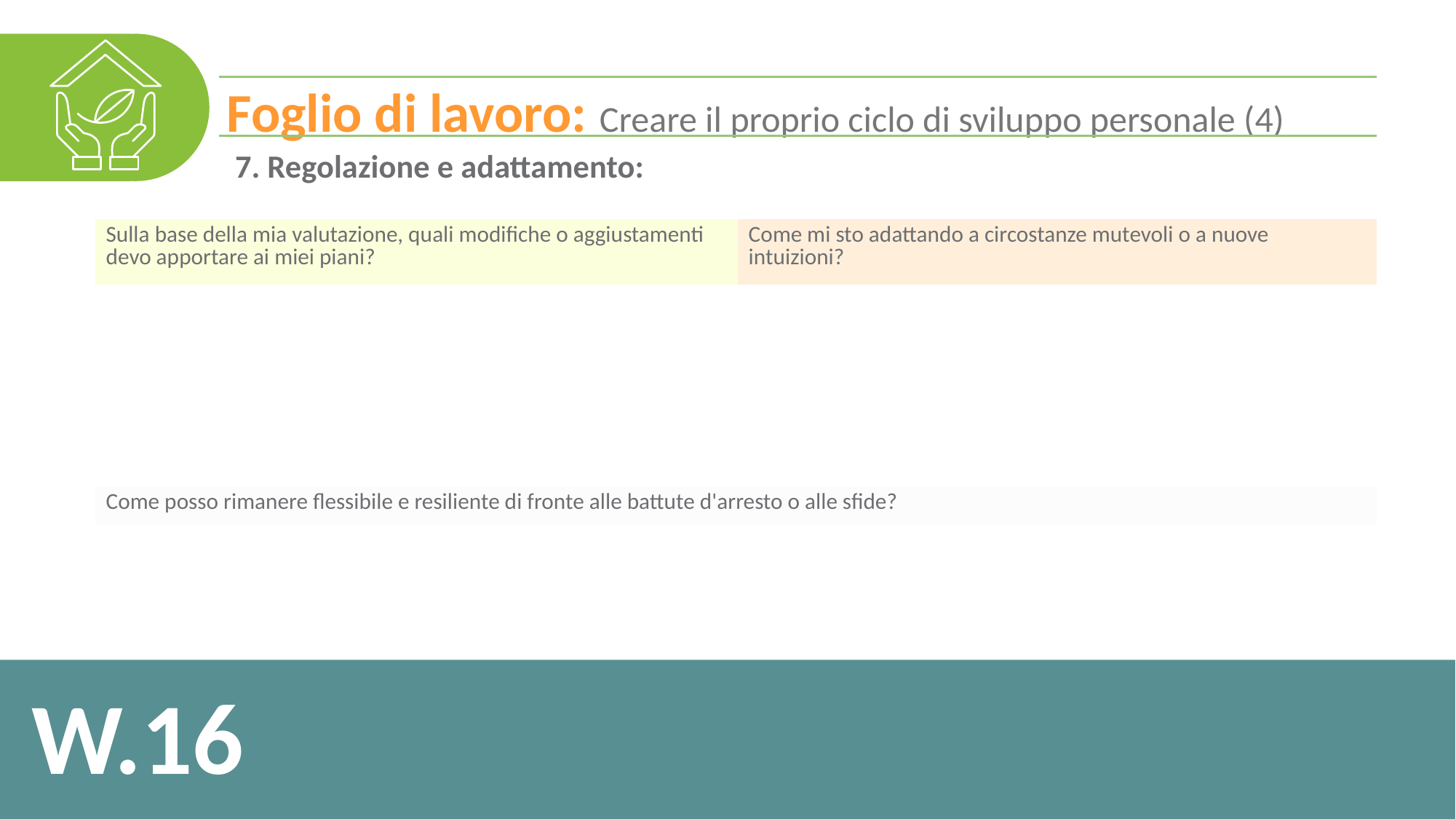

Foglio di lavoro: Creare il proprio ciclo di sviluppo personale (4)

7. Regolazione e adattamento:
| Sulla base della mia valutazione, quali modifiche o aggiustamenti devo apportare ai miei piani? | Come mi sto adattando a circostanze mutevoli o a nuove intuizioni? |
| --- | --- |
|  |  |
| Come posso rimanere flessibile e resiliente di fronte alle battute d'arresto o alle sfide? |  |
|  |  |

W.16